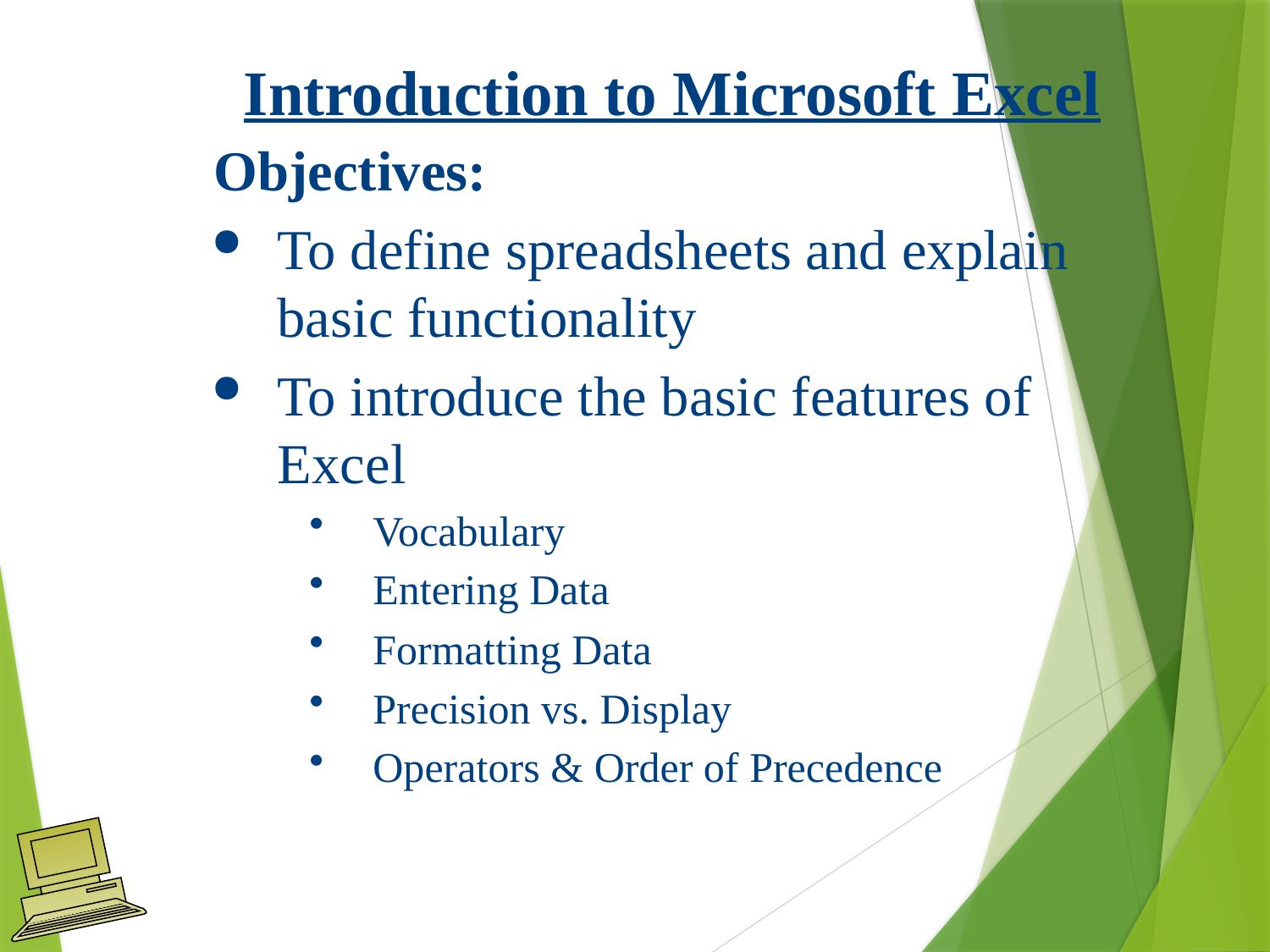

Introduction to Microsoft Excel
Objectives:
To define spreadsheets and explain basic functionality
To introduce the basic features of Excel
Vocabulary
Entering Data
Formatting Data
Precision vs. Display
Operators & Order of Precedence